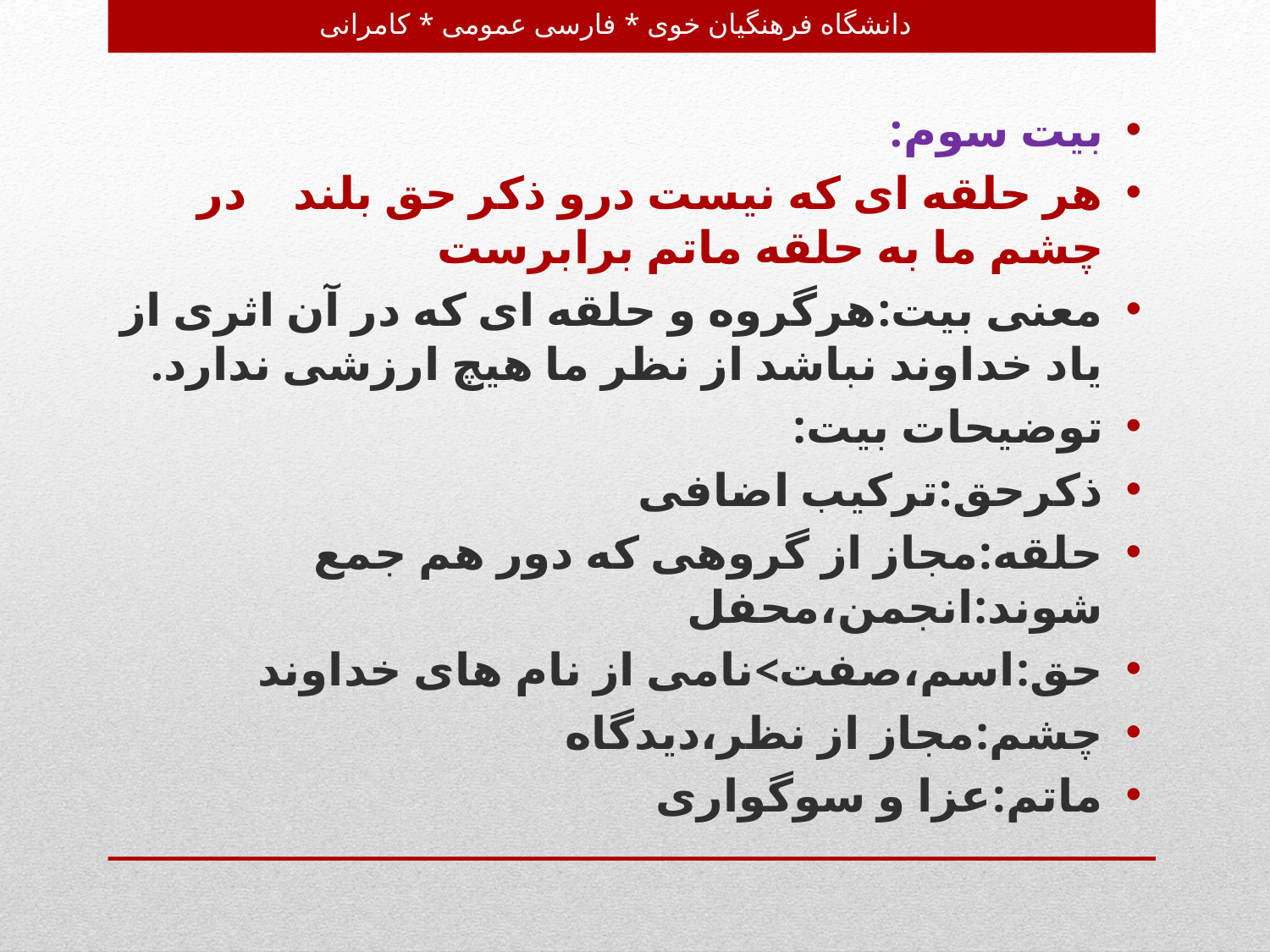

# دانشگاه فرهنگیان خوی * فارسی عمومی * کامرانی
بیت سوم:
هر حلقه ای که نیست درو ذکر حق بلند    در چشم ما به حلقه ماتم برابرست
معنی بیت:هرگروه و حلقه ای که در آن اثری از یاد خداوند نباشد از نظر ما هیچ ارزشی ندارد.
توضیحات بیت:
ذکرحق:ترکیب اضافی
حلقه:مجاز از گر‌وهی که دور هم جمع شوند:انجمن،محفل
حق:اسم،صفت>نامی از نام های خداوند
چشم:مجاز از نظر،دیدگاه
ماتم:عزا و سوگواری